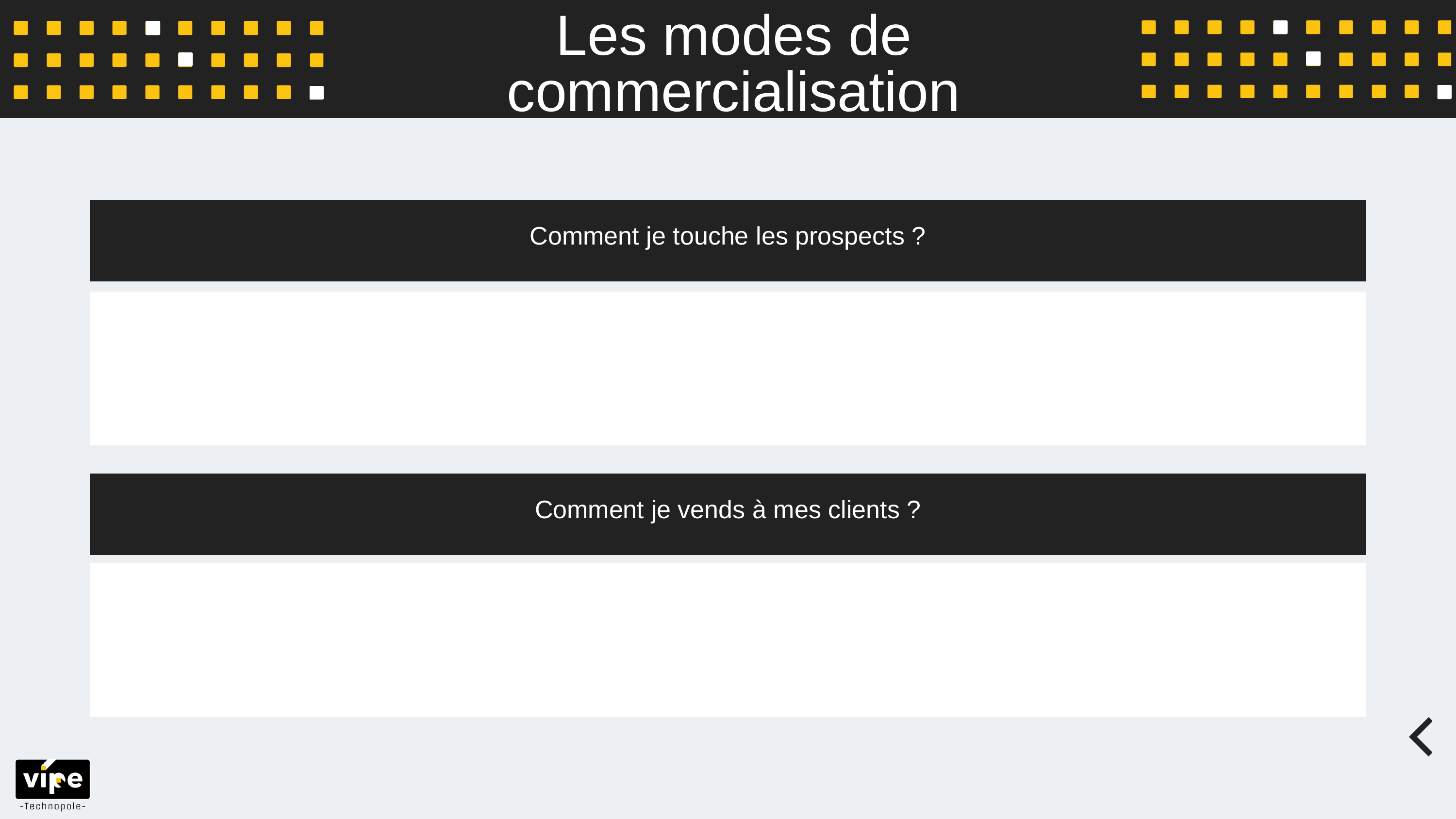

Les modes de commercialisation​

Comment je touche les prospects ?

Comment je vends à mes clients ?